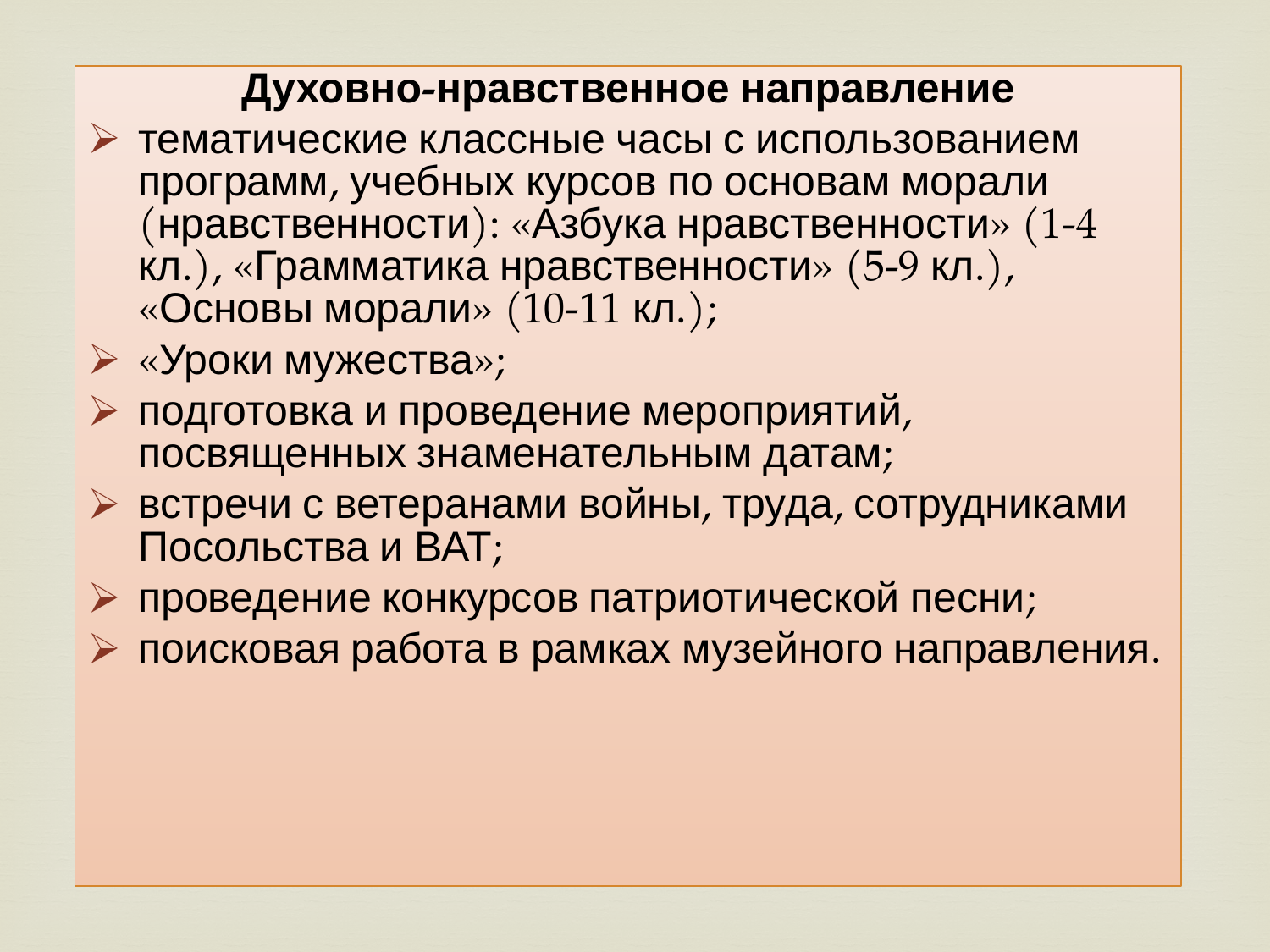

Духовно-нравственное направление
тематические классные часы с использованием программ, учебных курсов по основам морали (нравственности): «Азбука нравственности» (1-4 кл.), «Грамматика нравственности» (5-9 кл.), «Основы морали» (10-11 кл.);
«Уроки мужества»;
подготовка и проведение мероприятий, посвященных знаменательным датам;
встречи с ветеранами войны, труда, сотрудниками Посольства и ВАТ;
проведение конкурсов патриотической песни;
поисковая работа в рамках музейного направления.